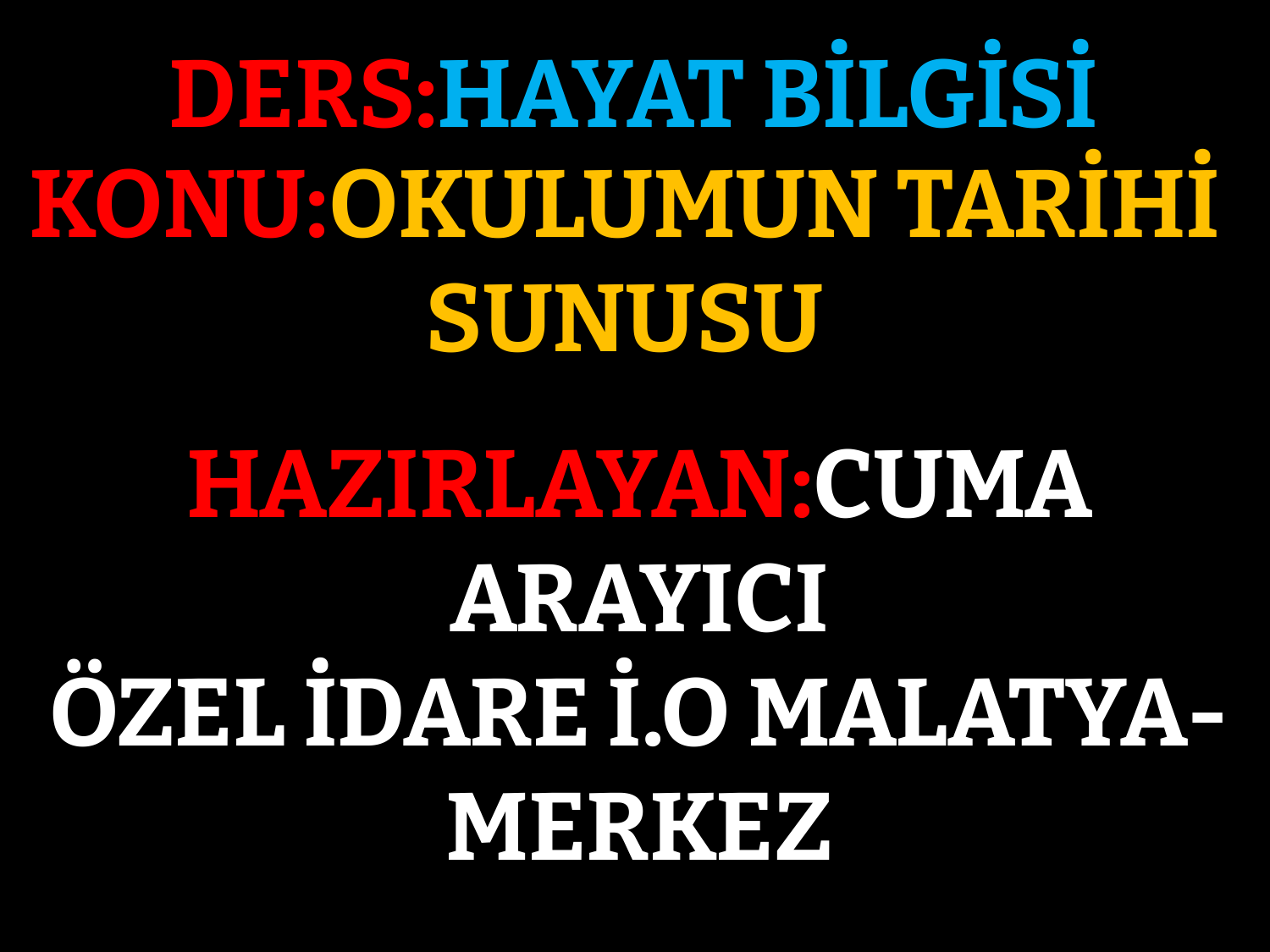

DERS:HAYAT BİLGİSİ
KONU:OKULUMUN TARİHİ SUNUSU
HAZIRLAYAN:CUMA ARAYICI
ÖZEL İDARE İ.O MALATYA-MERKEZ